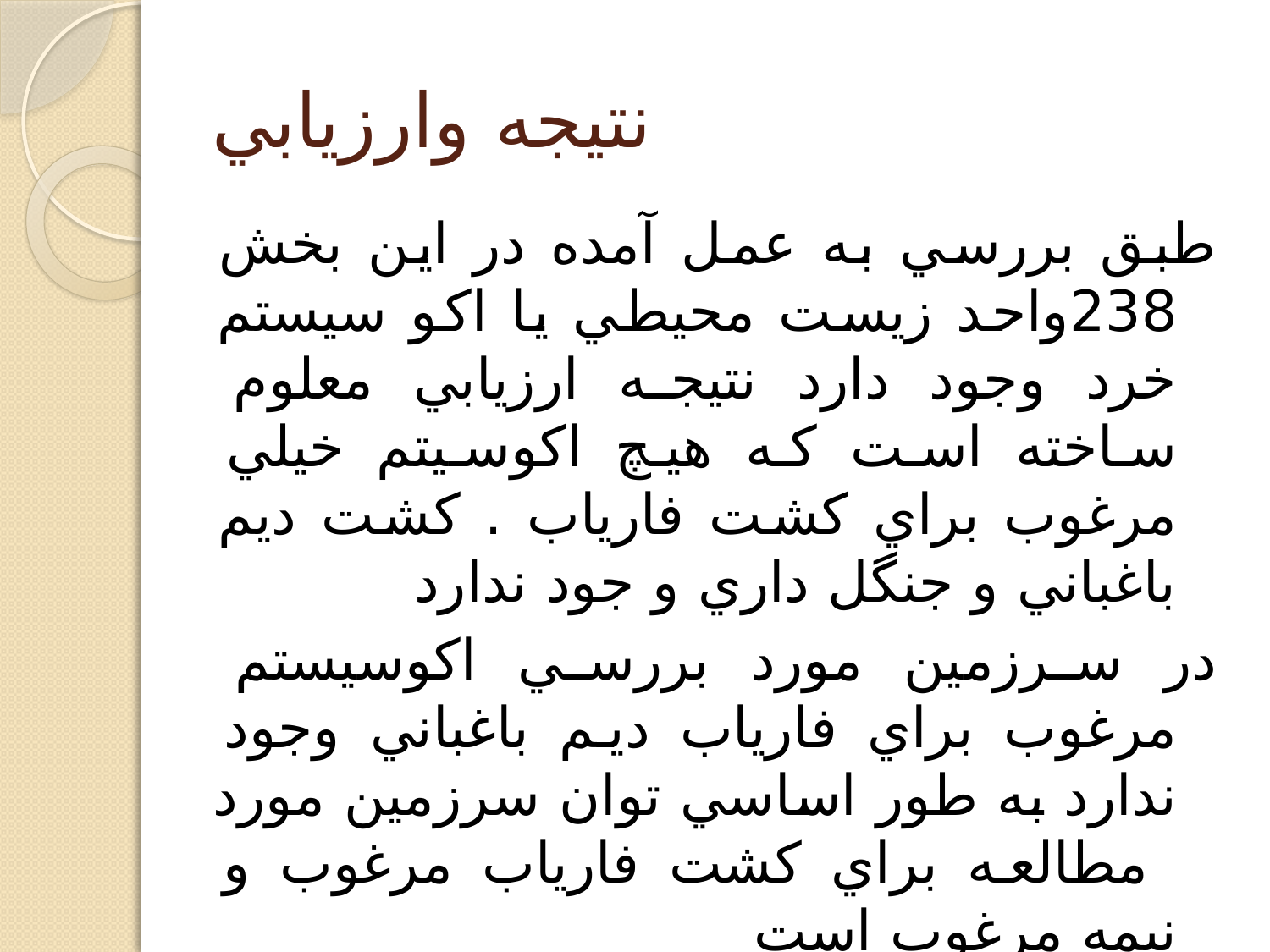

# نتيجه وارزيابي
طبق بررسي به عمل آمده در اين بخش 238واحد زيست محيطي يا اكو سيستم خرد وجود دارد نتيجه ارزيابي معلوم ساخته است كه هيچ اكوسيتم خيلي مرغوب براي كشت فارياب . كشت ديم باغباني و جنگل داري و جود ندارد
در سرزمين مورد بررسي اكوسيستم مرغوب براي فارياب ديم باغباني وجود ندارد به طور اساسي توان سرزمين مورد  مطالعه براي كشت فارياب مرغوب و نيمه مرغوب است